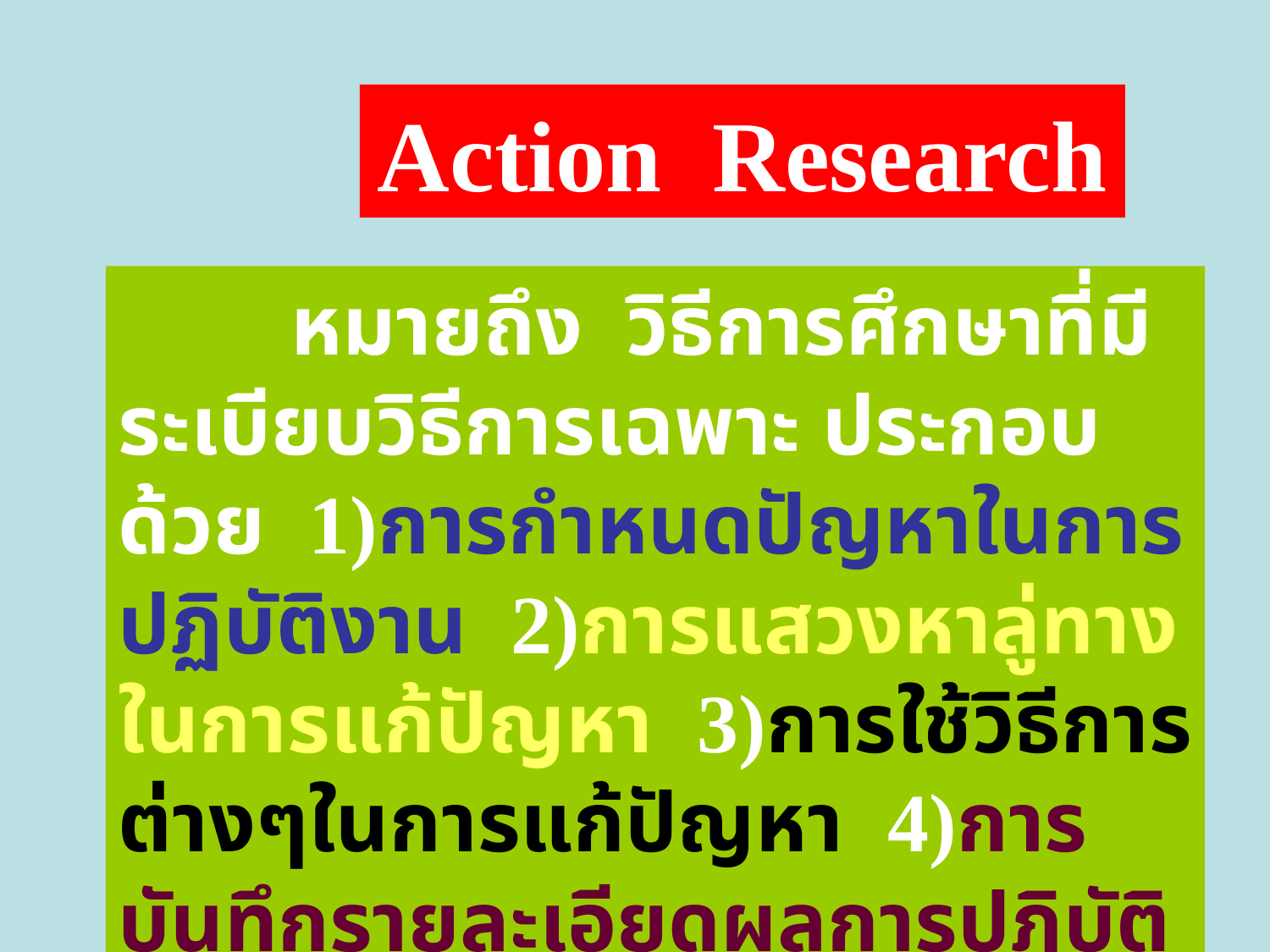

Action  Research
        หมายถึง  วิธีการศึกษาที่มีระเบียบวิธีการเฉพาะ ประกอบด้วย  1)การกำหนดปัญหาในการปฏิบัติงาน  2)การแสวงหาลู่ทางในการแก้ปัญหา  3)การใช้วิธีการต่างๆในการแก้ปัญหา  4)การบันทึกรายละเอียดผลการปฏิบัติการ  และ5) การสรุปและเสนอผลการแก้ปัญหา